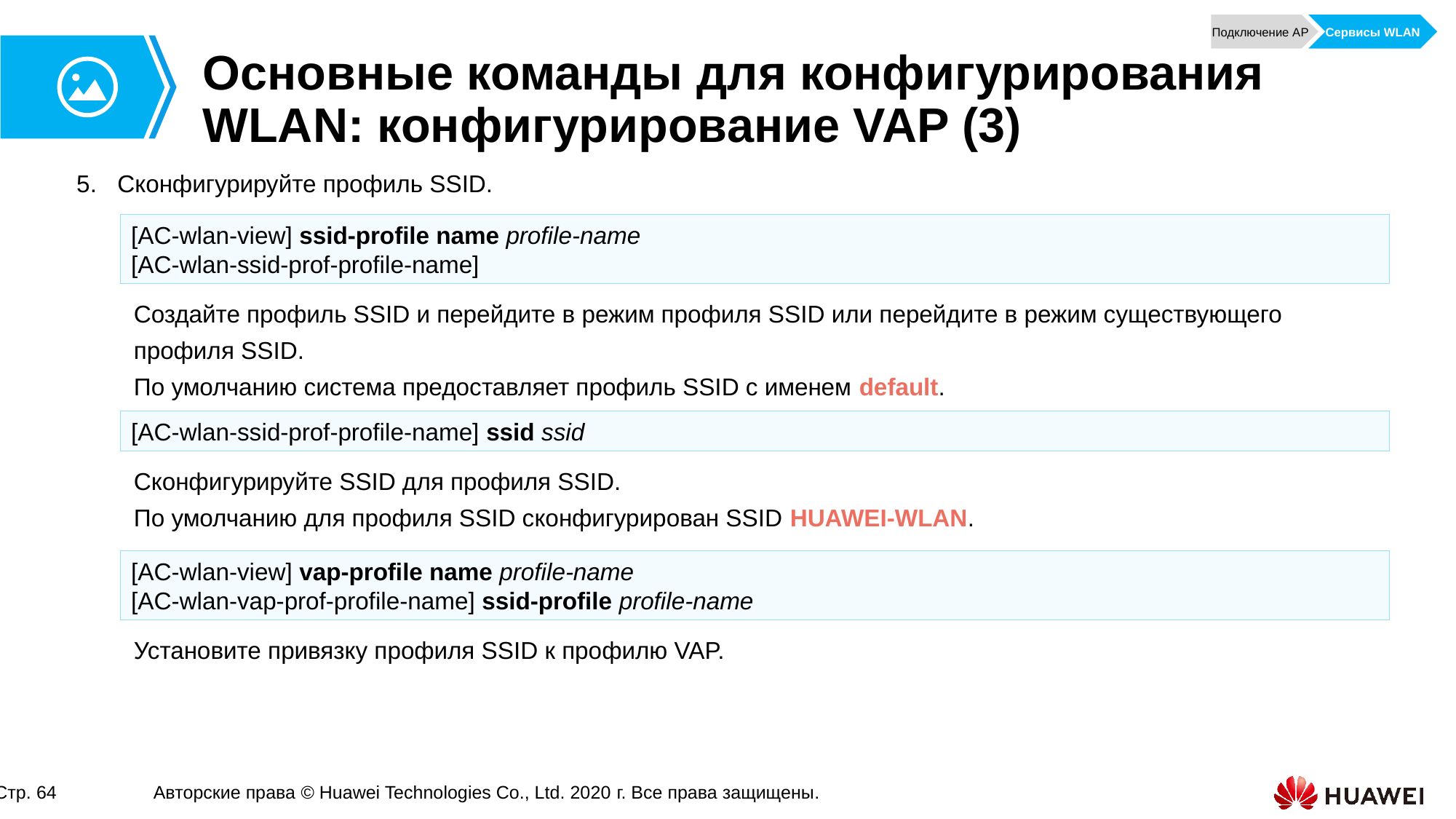

Подключение AP
Сервисы WLAN
# Основные команды для конфигурирования WLAN: конфигурирование VAP (3)
Сконфигурируйте профиль SSID.
[AC-wlan-view] ssid-profile name profile-name
[AC-wlan-ssid-prof-profile-name]
Создайте профиль SSID и перейдите в режим профиля SSID или перейдите в режим существующего профиля SSID.
По умолчанию система предоставляет профиль SSID с именем default.
[AC-wlan-ssid-prof-profile-name] ssid ssid
Сконфигурируйте SSID для профиля SSID.
По умолчанию для профиля SSID сконфигурирован SSID HUAWEI-WLAN.
[AC-wlan-view] vap-profile name profile-name
[AC-wlan-vap-prof-profile-name] ssid-profile profile-name
Установите привязку профиля SSID к профилю VAP.